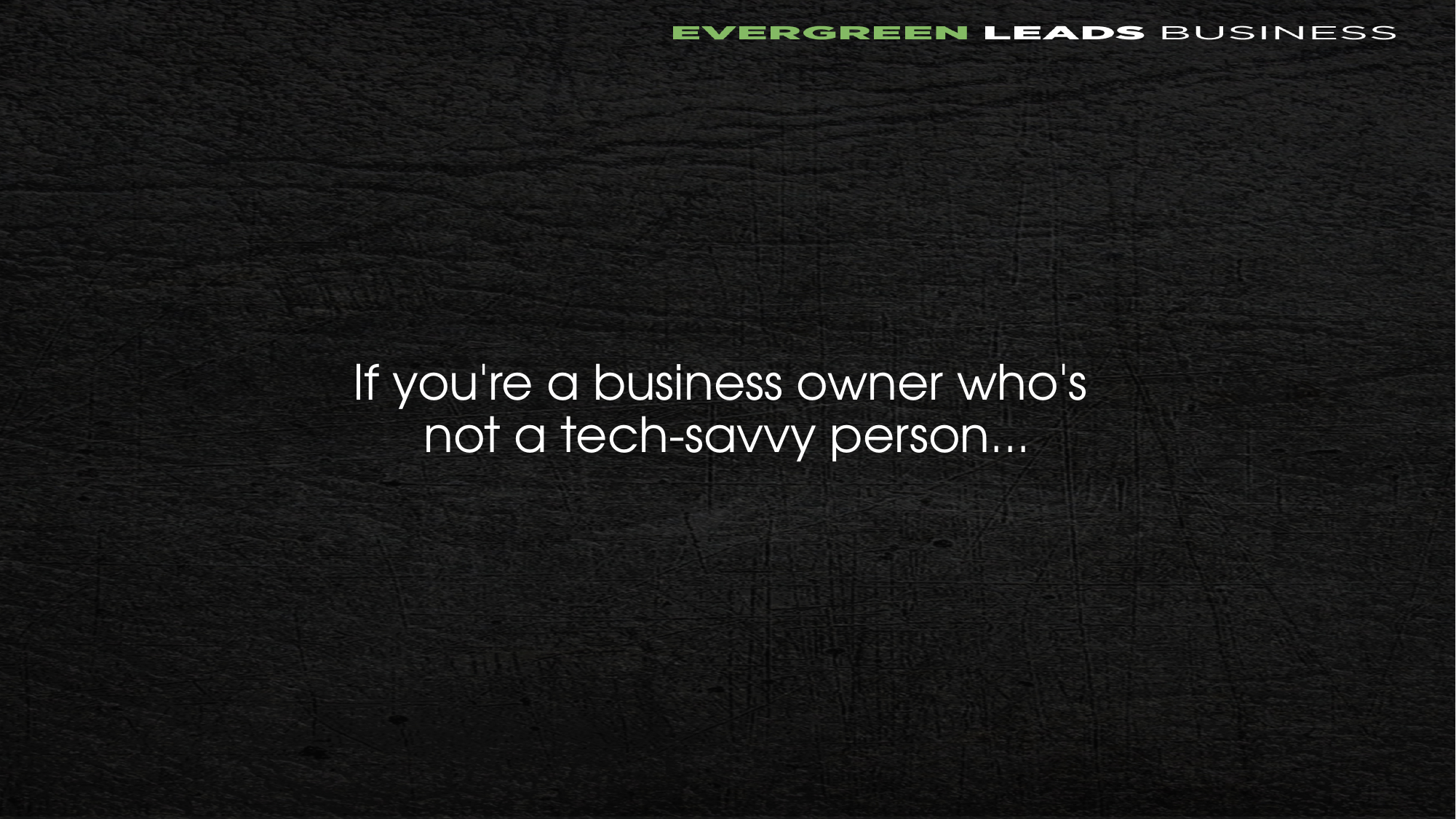

# If you're a business owner who's not a tech-savvy person...